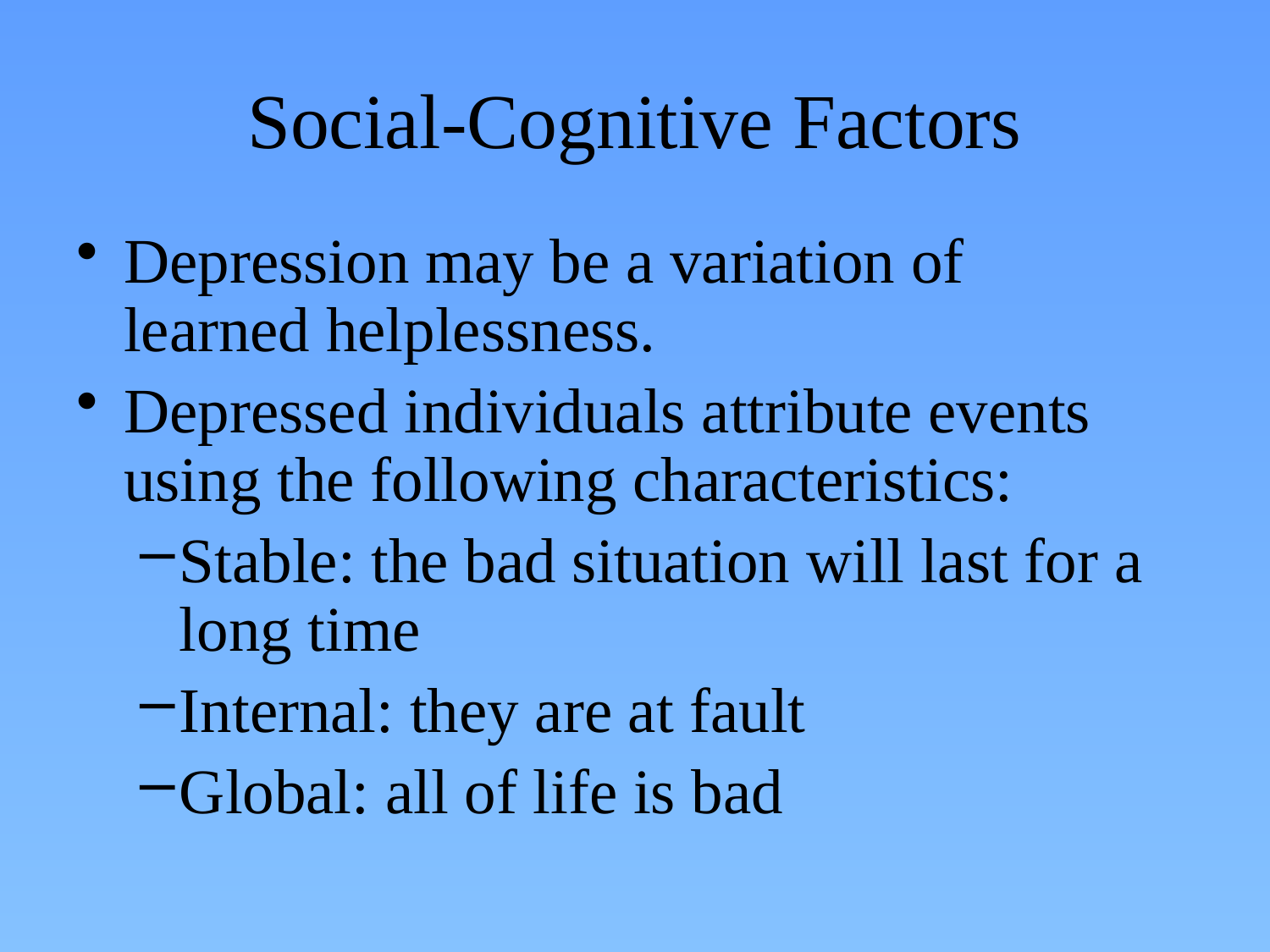

# Social-Cognitive Factors
Depression may be a variation of learned helplessness.
Depressed individuals attribute events using the following characteristics:
Stable: the bad situation will last for a long time
Internal: they are at fault
Global: all of life is bad